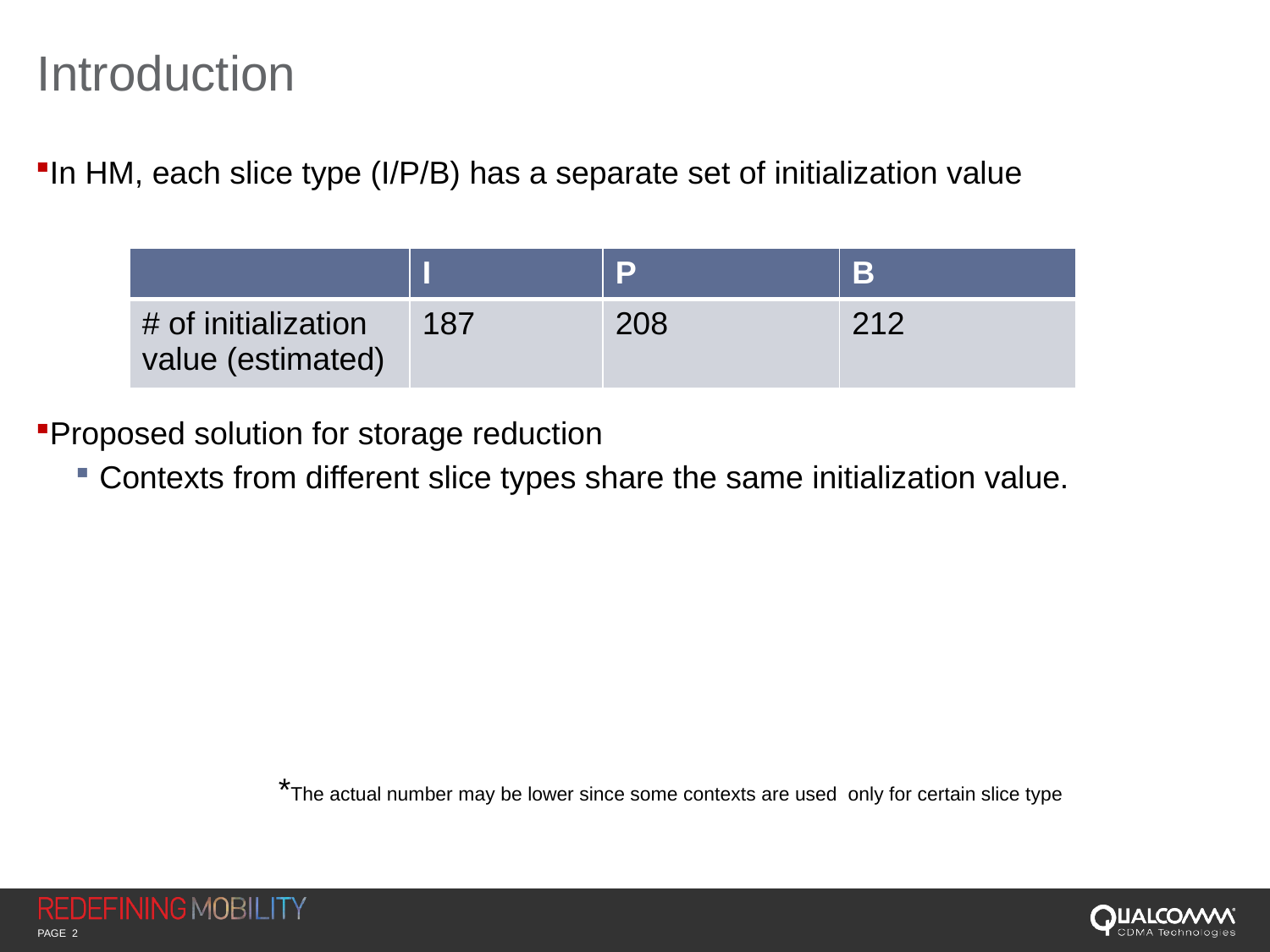

# Introduction
In HM, each slice type (I/P/B) has a separate set of initialization value

Proposed solution for storage reduction
Contexts from different slice types share the same initialization value.

|  | I | P | B |
| --- | --- | --- | --- |
| # of initialization value (estimated) | 187 | 208 | 212 |
*The actual number may be lower since some contexts are used  only for certain slice type